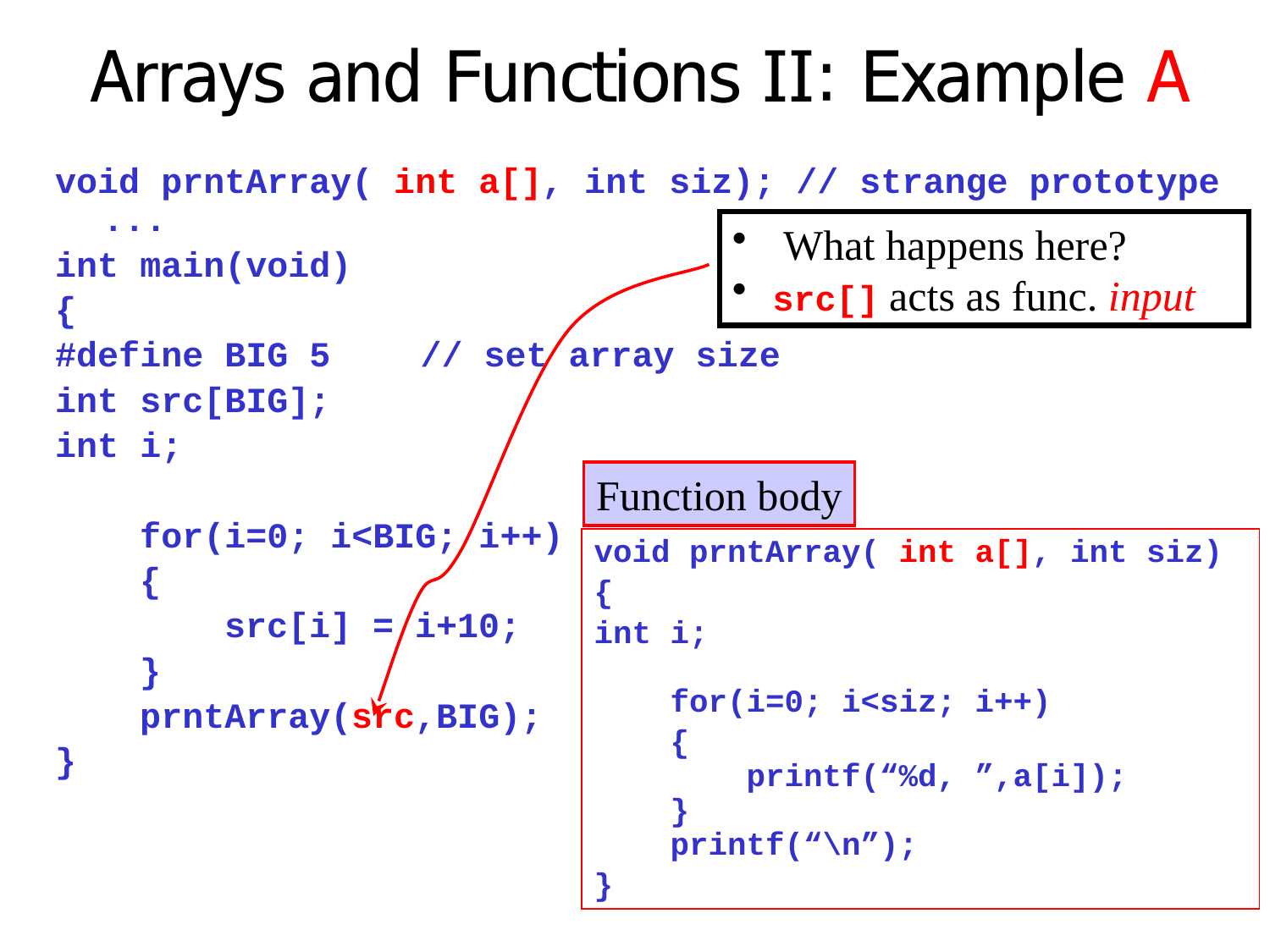

# Arrays and Functions II: Example A
void prntArray( int a[], int siz); // strange prototype
...
int main(void)
{
#define BIG 5	   // set array size
int src[BIG];
int i;

    for(i=0; i<BIG; i++)
    {
        src[i] = i+10;
    }
    prntArray(src,BIG);
}
  What happens here?
 src[] acts as func. input

Function body
void prntArray( int a[], int siz)
{
int i;
    for(i=0; i<siz; i++)
    {
        printf(“%d, ”,a[i]);
    }
    printf(“\n”);
}
12